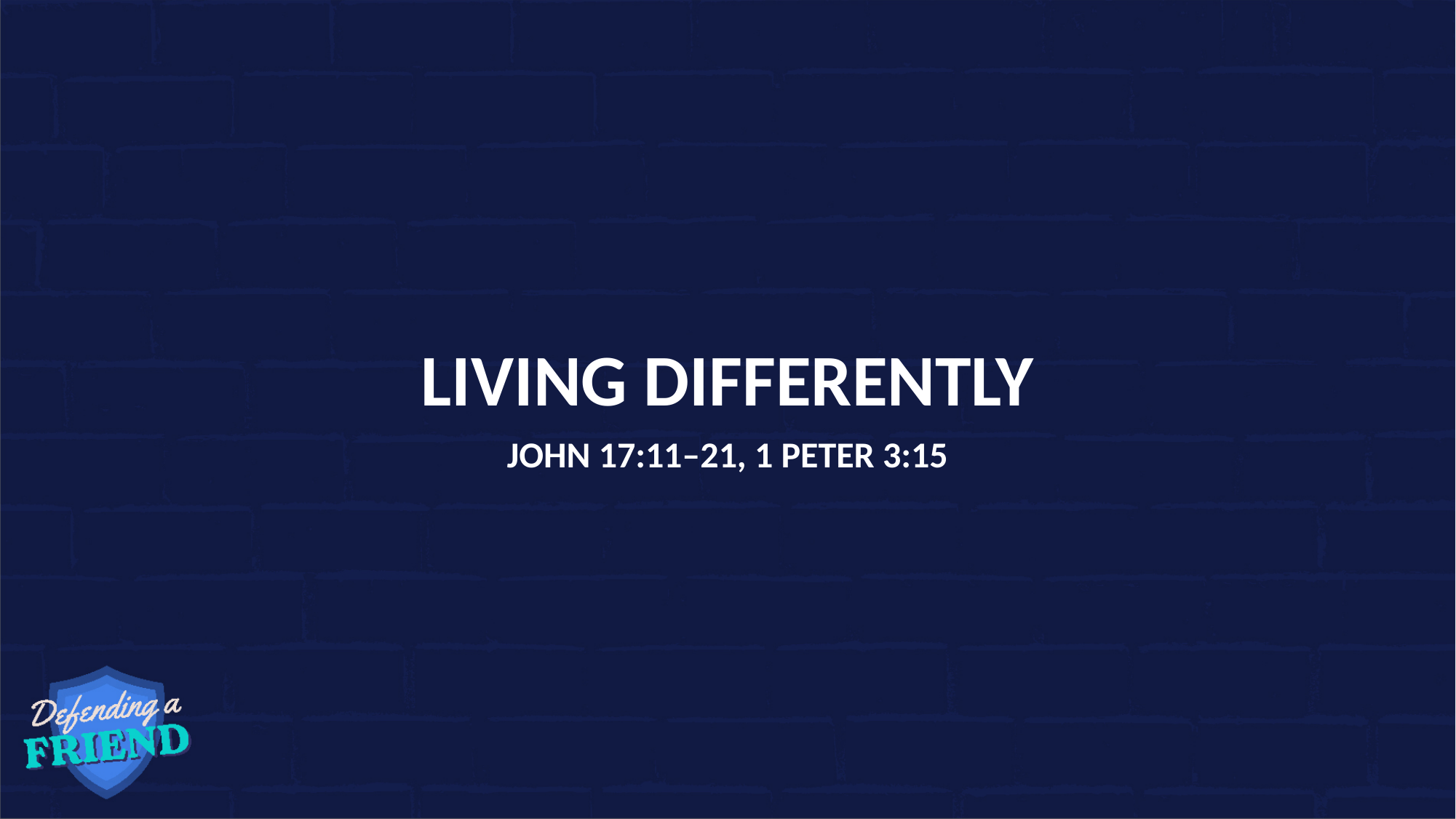

LIVING DIFFERENTLY
JOHN 17:11–21, 1 PETER 3:15